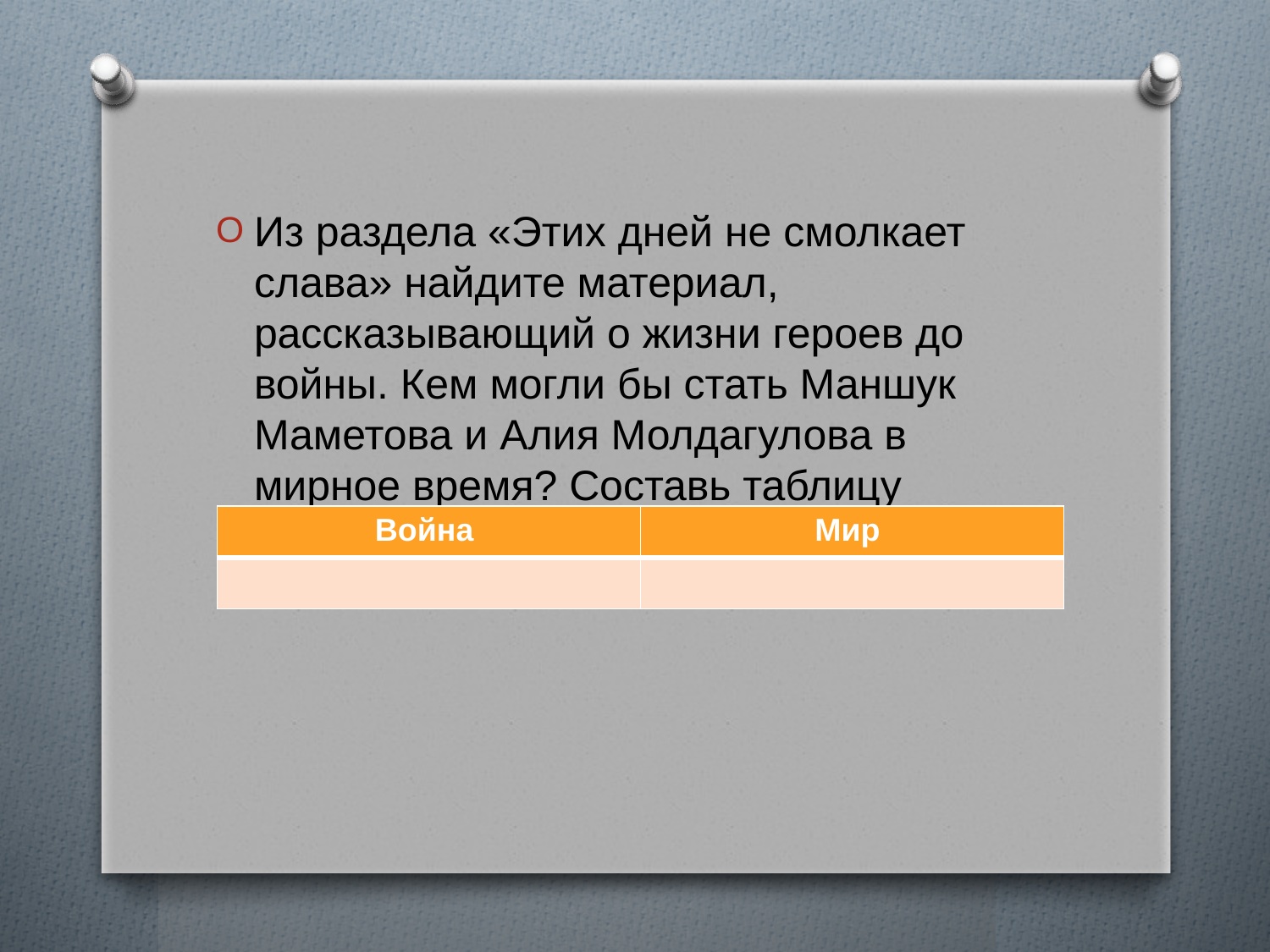

#
Из раздела «Этих дней не смолкает слава» найдите материал, рассказывающий о жизни героев до войны. Кем могли бы стать Маншук Маметова и Алия Молдагулова в мирное время? Составь таблицу антонимов.
| Война | Мир |
| --- | --- |
|  |  |